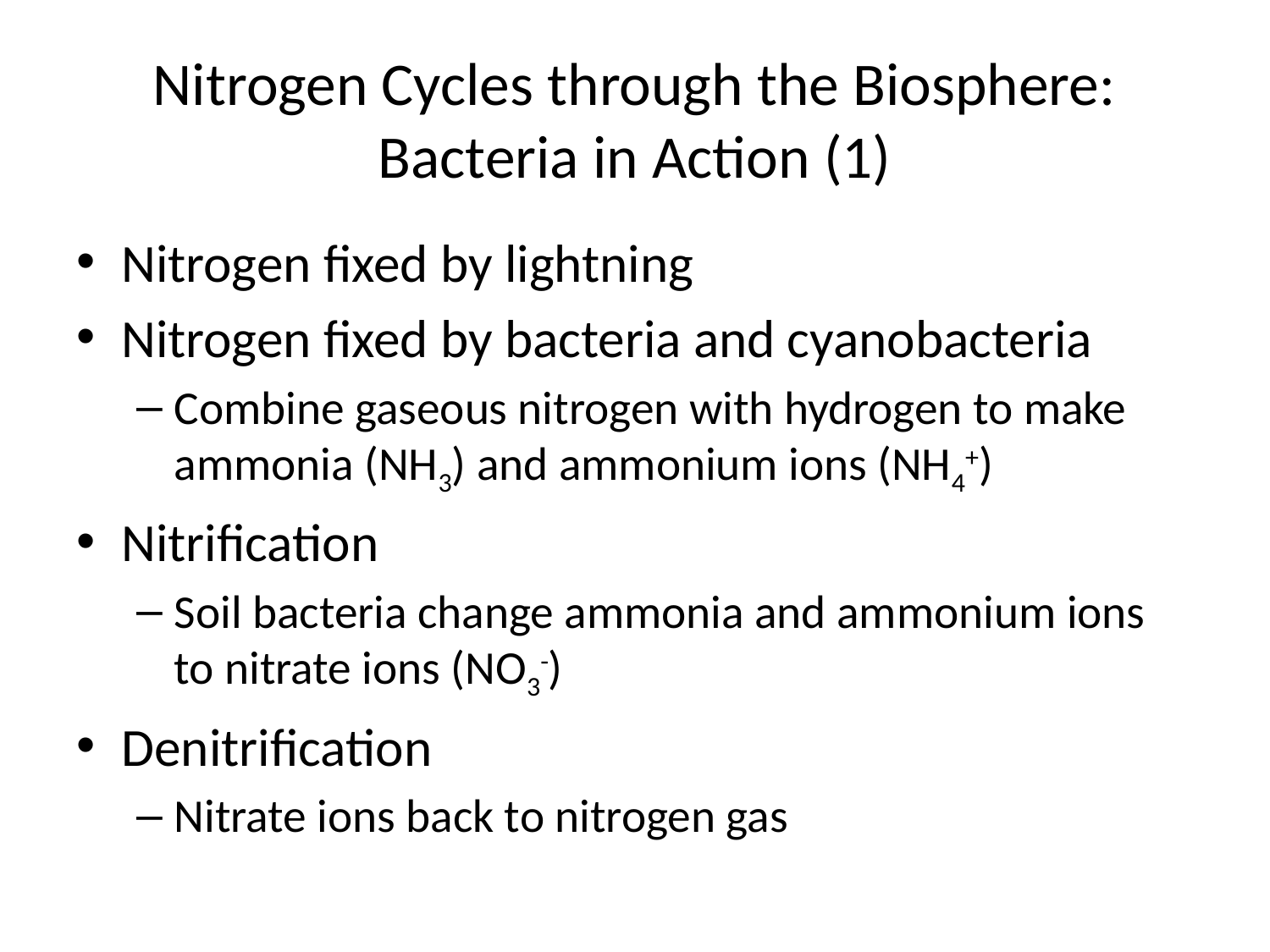

# Nitrogen Cycles through the Biosphere: Bacteria in Action (1)
Nitrogen fixed by lightning
Nitrogen fixed by bacteria and cyanobacteria
Combine gaseous nitrogen with hydrogen to make ammonia (NH3) and ammonium ions (NH4+)
Nitrification
Soil bacteria change ammonia and ammonium ions to nitrate ions (NO3-)
Denitrification
Nitrate ions back to nitrogen gas